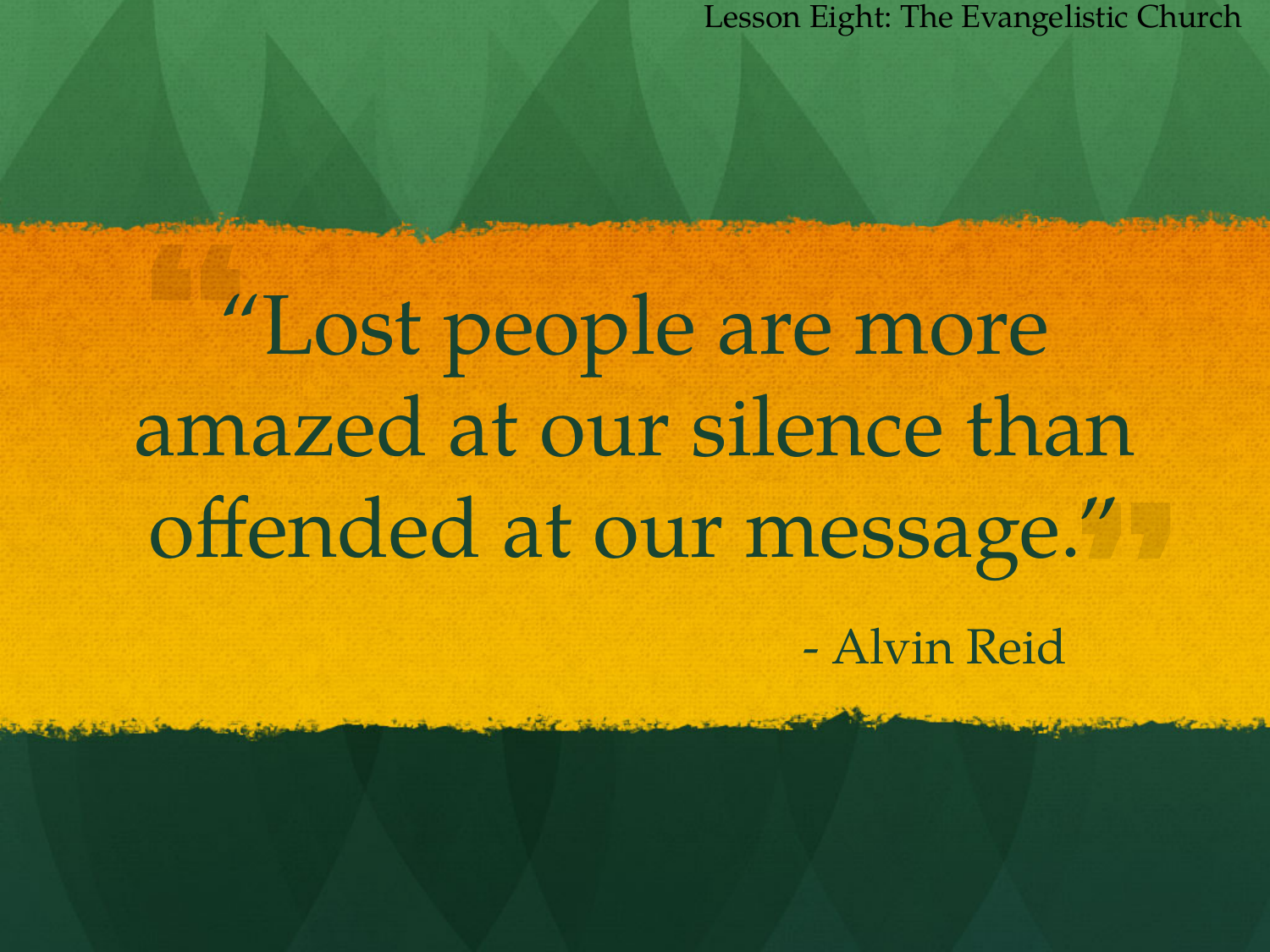

Lesson Eight: The Evangelistic Church

“
“
# “Lost people are more amazed at our silence than offended at our message.”
- Alvin Reid